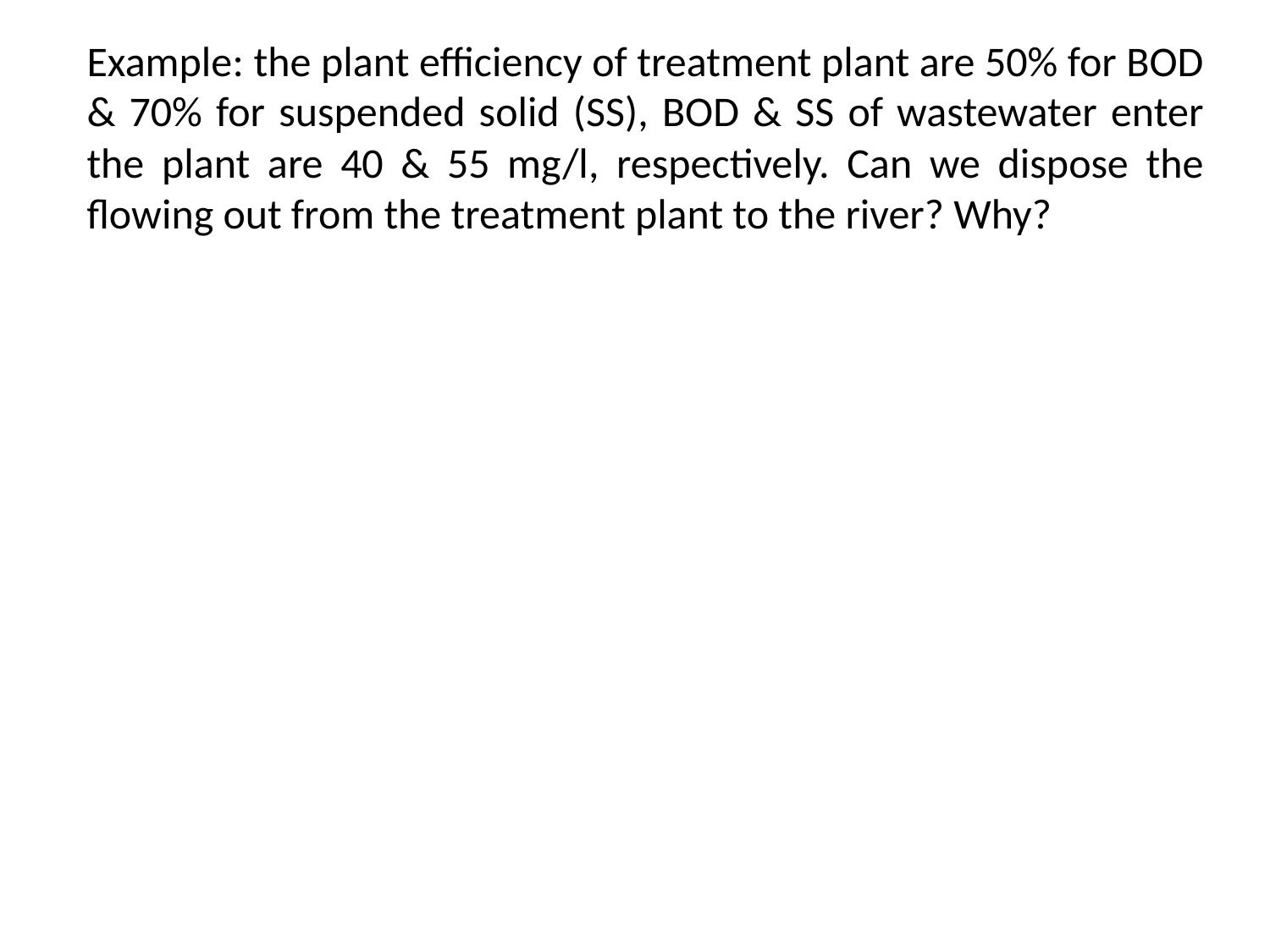

Example: the plant efficiency of treatment plant are 50% for BOD & 70% for suspended solid (SS), BOD & SS of wastewater enter the plant are 40 & 55 mg/l, respectively. Can we dispose the flowing out from the treatment plant to the river? Why?